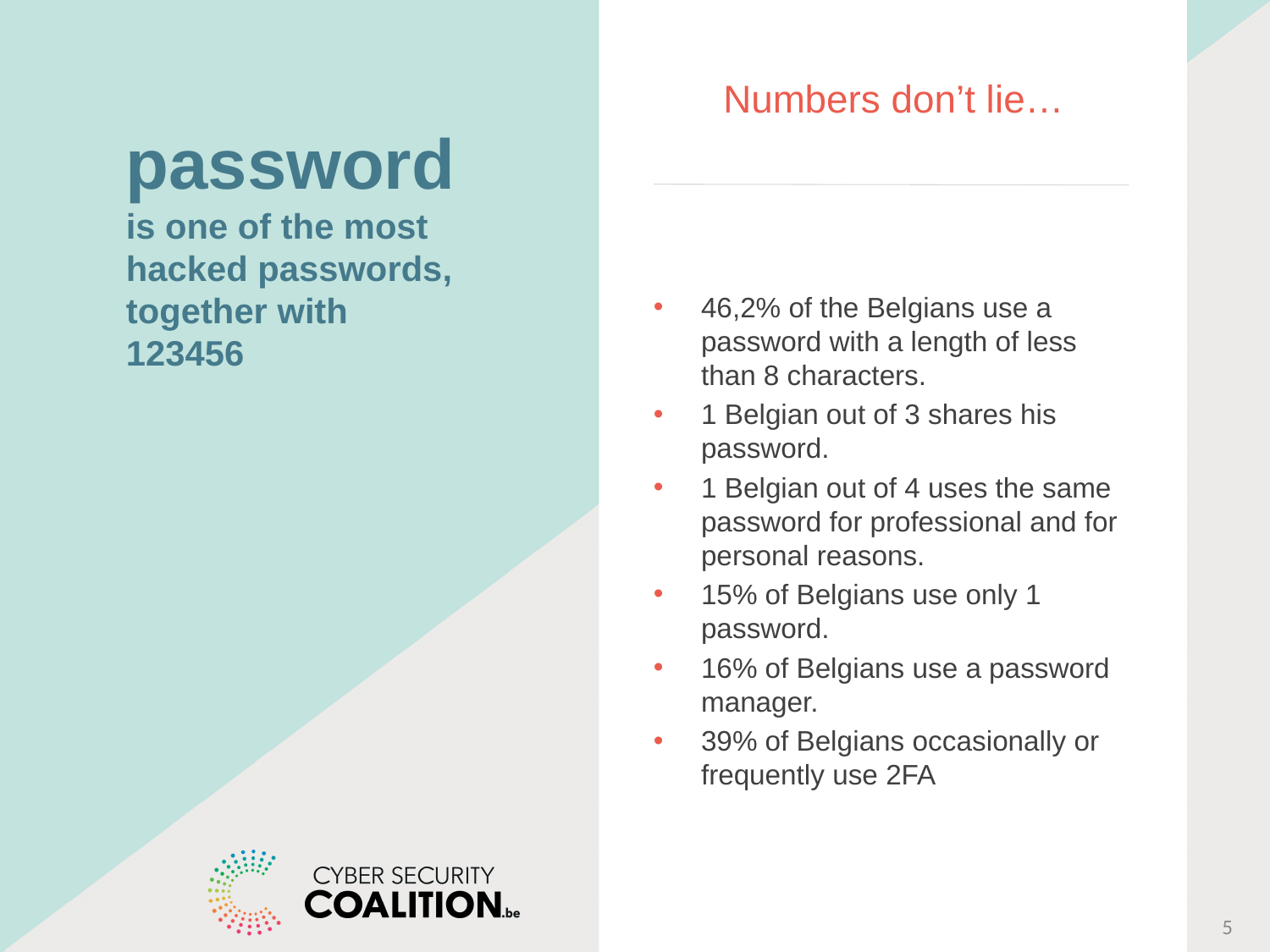

# Numbers don’t lie…
password
is one of the most hacked passwords, together with 123456

46,2% of the Belgians use a password with a length of less than 8 characters.
1 Belgian out of 3 shares his password.
1 Belgian out of 4 uses the same password for professional and for personal reasons.
15% of Belgians use only 1 password.
16% of Belgians use a password manager.
39% of Belgians occasionally or frequently use 2FA

5